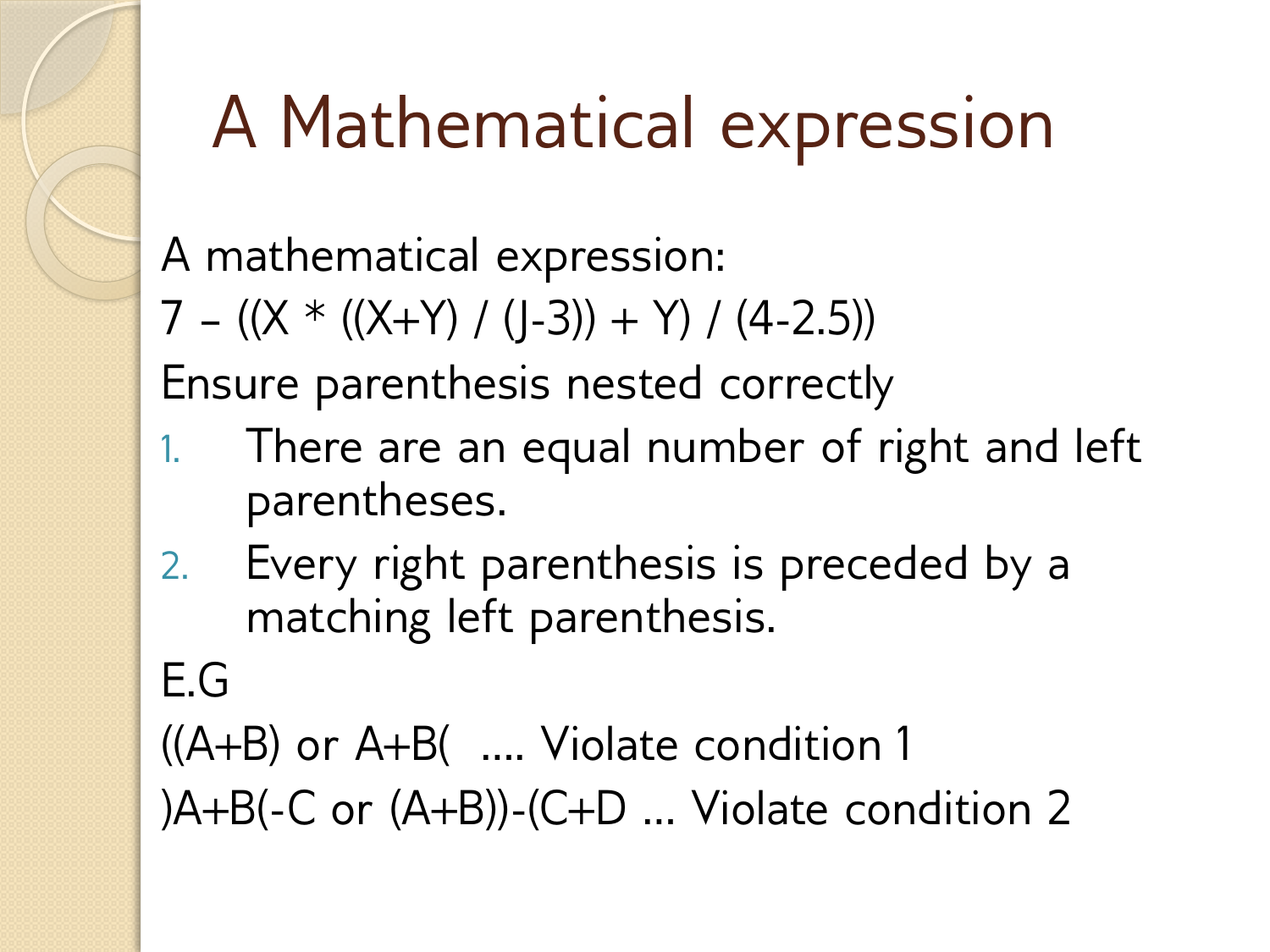

# A Mathematical expression
A mathematical expression:
7 – ((X * ((X+Y) / (J-3)) + Y) / (4-2.5))
Ensure parenthesis nested correctly
There are an equal number of right and left parentheses.
Every right parenthesis is preceded by a matching left parenthesis.
E.G
((A+B) or A+B(  …. Violate condition 1
)A+B(-C or (A+B))-(C+D … Violate condition 2